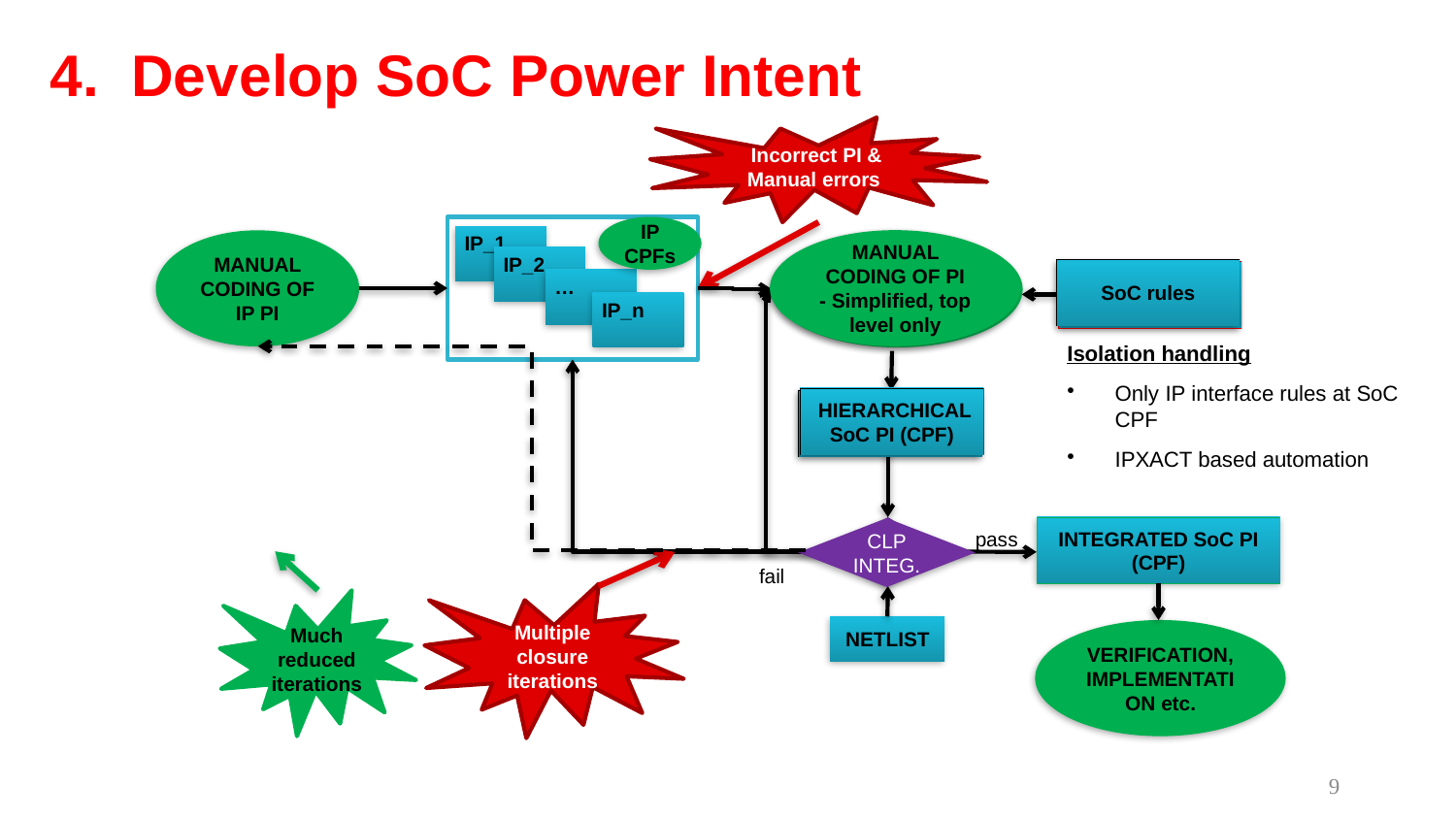

# 4.  Develop SoC Power Intent
Incorrect PI & Manual errors
IPs PI
IP CPFs
IP_1
IP_1
MANUAL CODING OF PI
- Simplified, top level only
MANUAL CODING OF IP PI
MANUAL CODING OF PI
IP_2
SoC rules
SoC, IP Internal rules
…
IP_n
Isolation handling
Only IP interface rules at SoC CPF
IPXACT based automation
 HIERARCHICAL SoC PI (CPF)
 FLAT SoC PI (CPF)
INTEGRATED SoC PI (CPF)
CLP
CLP
INTEG.
pass
fail
Multiple closure iterations
Much reduced iterations
NETLIST
VERIFICATION, IMPLEMENTATION etc.
9